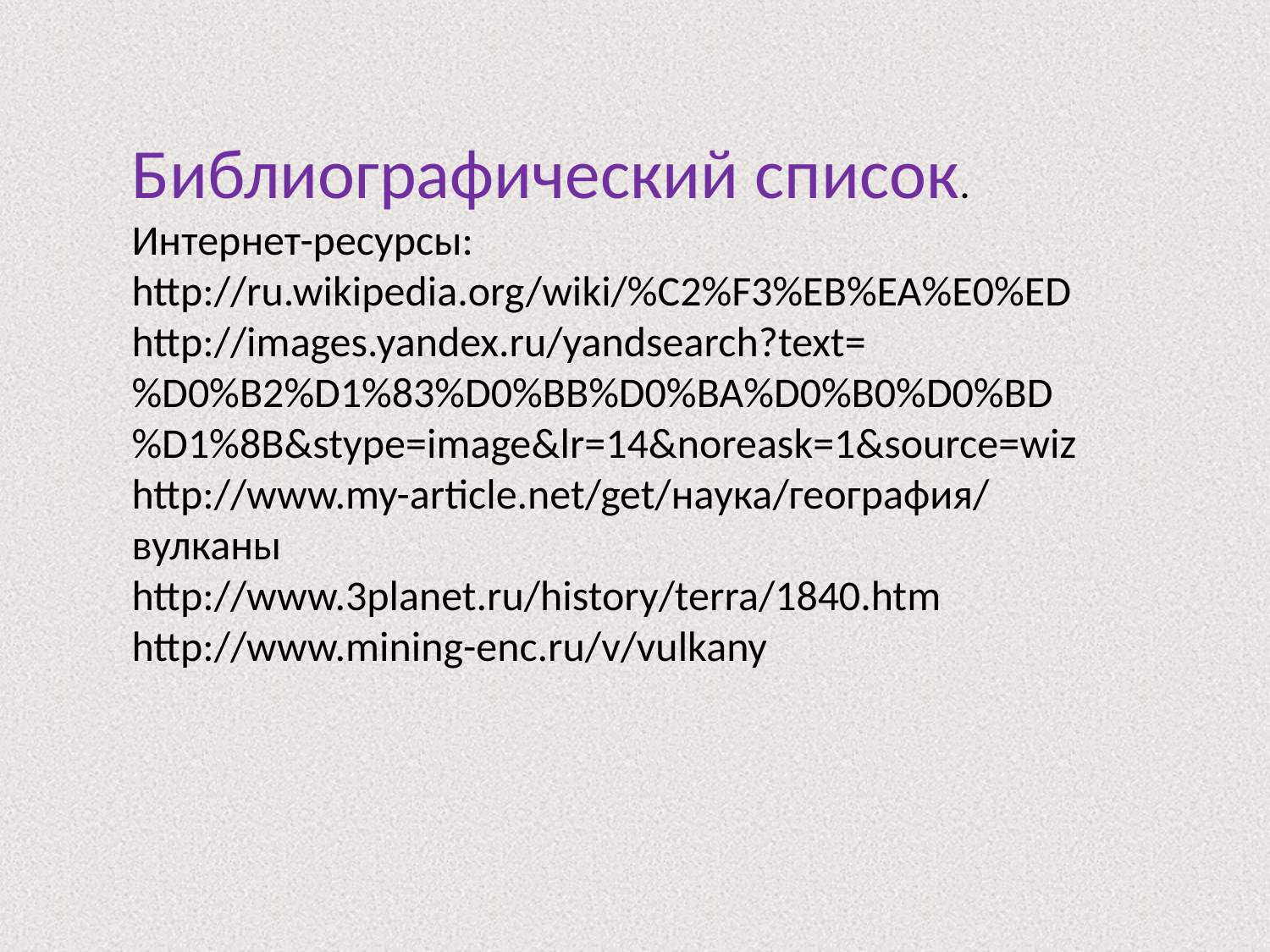

Библиографический список.
Интернет-ресурсы:
http://ru.wikipedia.org/wiki/%C2%F3%EB%EA%E0%ED
http://images.yandex.ru/yandsearch?text=%D0%B2%D1%83%D0%BB%D0%BA%D0%B0%D0%BD%D1%8B&stype=image&lr=14&noreask=1&source=wiz
http://www.my-article.net/get/наука/география/вулканы
http://www.3planet.ru/history/terra/1840.htm
http://www.mining-enc.ru/v/vulkany